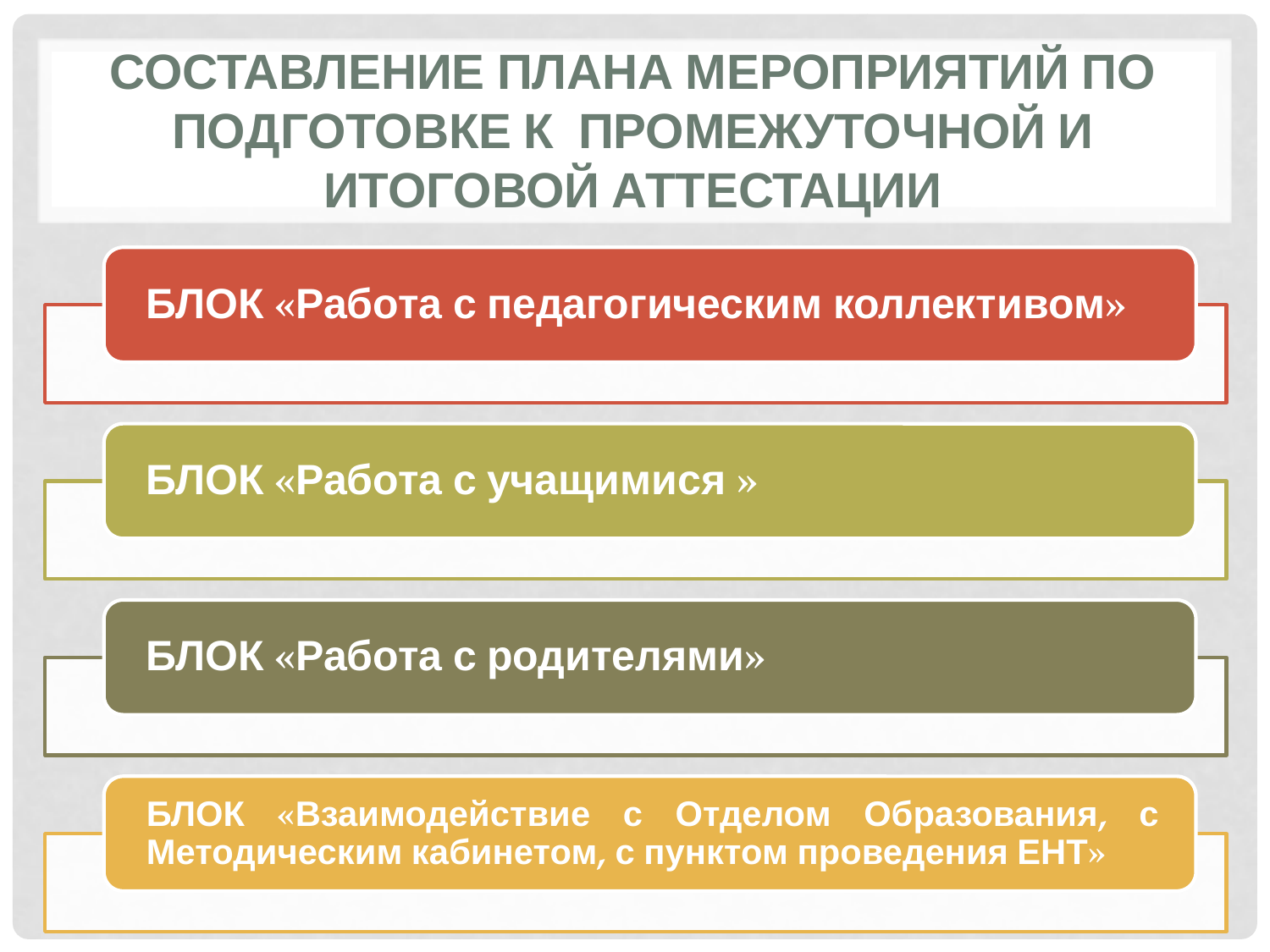

# Составление плана мероприятий по подготовке к  промежуточной и итоговой аттестации
БЛОК «Работа с педагогическим коллективом»
БЛОК «Работа с учащимися »
БЛОК «Работа с родителями»
БЛОК «Взаимодействие с Отделом Образования, с Методическим кабинетом, с пунктом проведения ЕНТ»